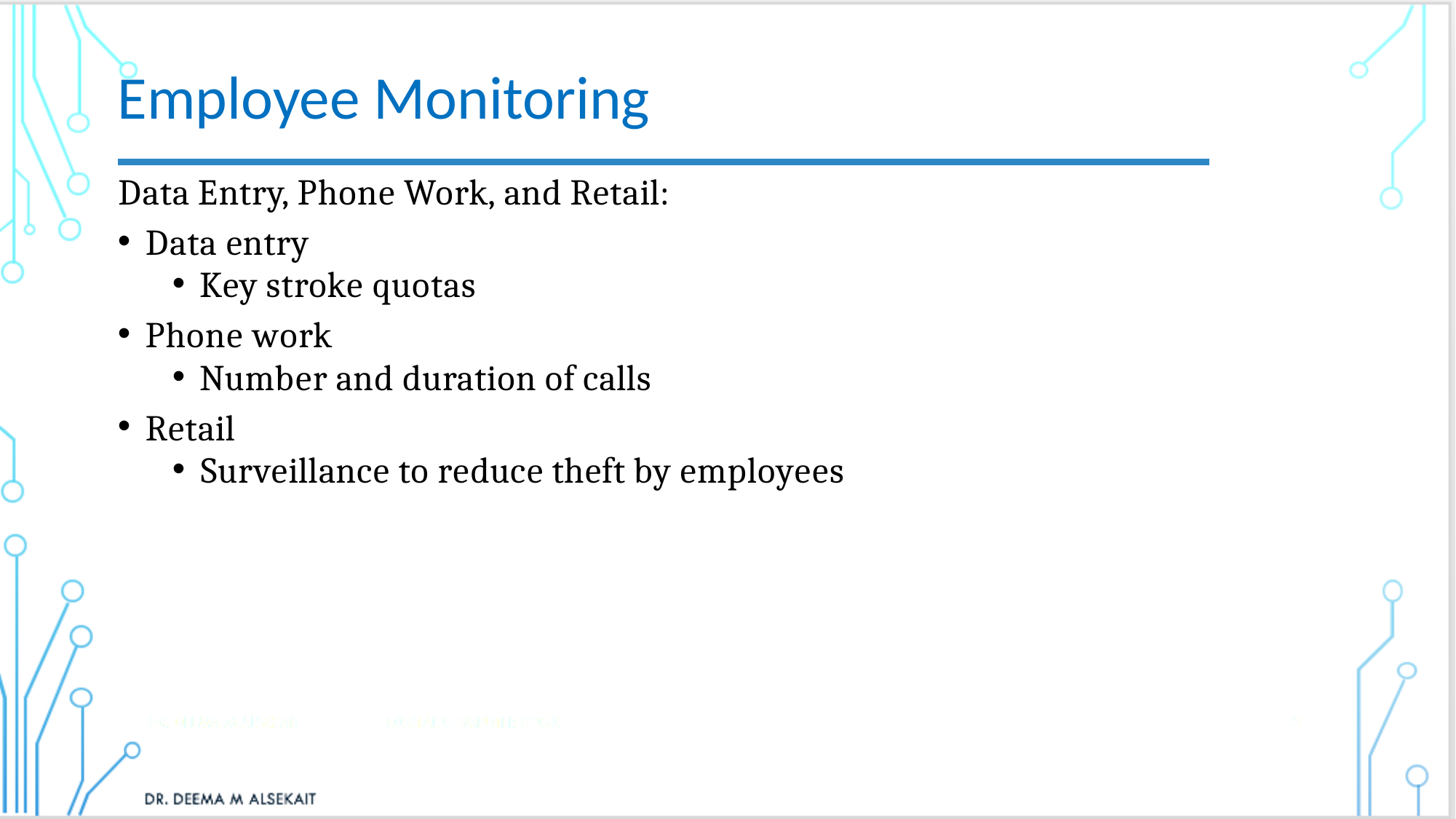

# Employee Monitoring
Data Entry, Phone Work, and Retail:
Data entry
Key stroke quotas
Phone work
Number and duration of calls
Retail
Surveillance to reduce theft by employees